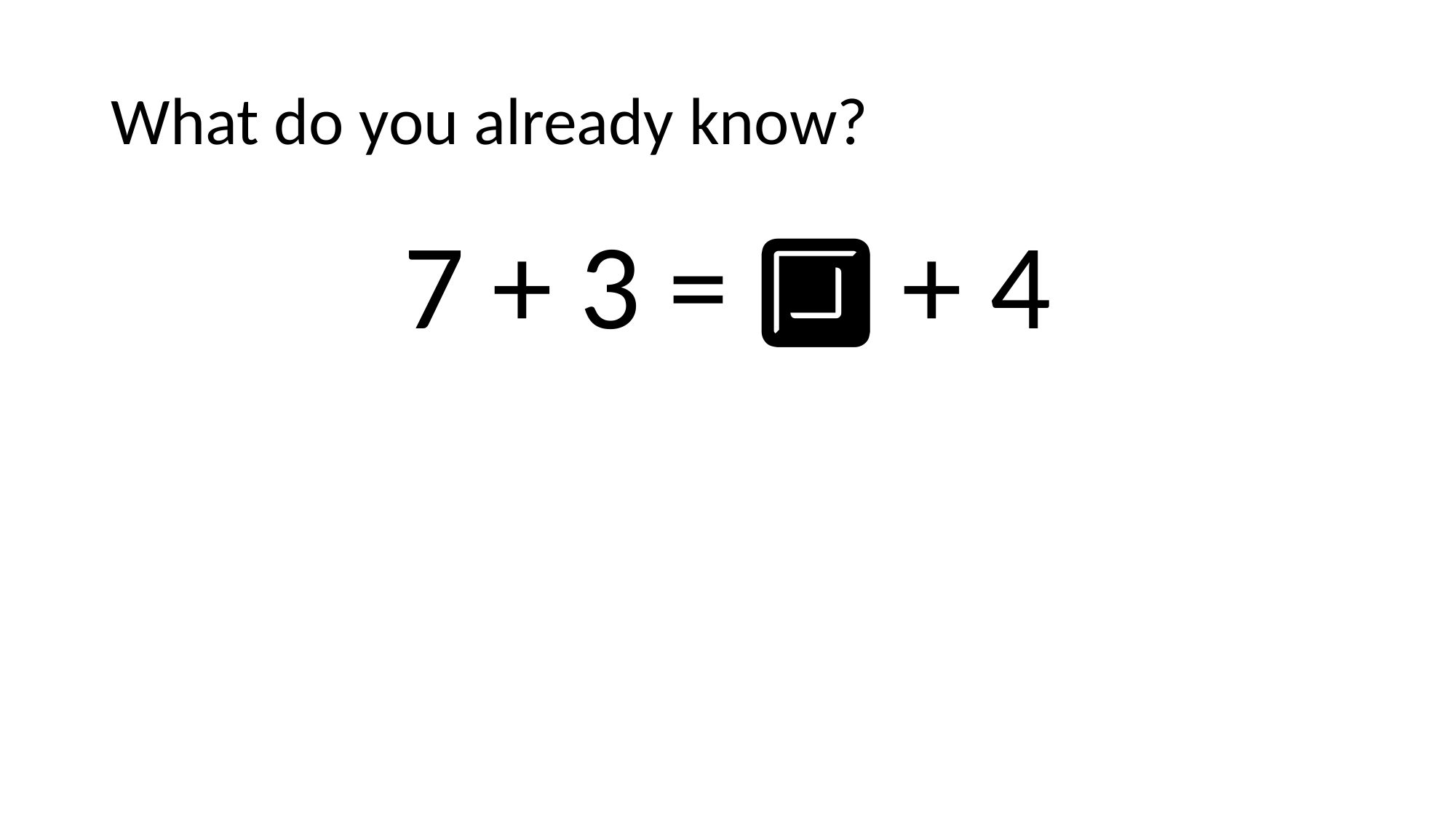

# What do you already know?
7 + 3 = 🔲 + 4